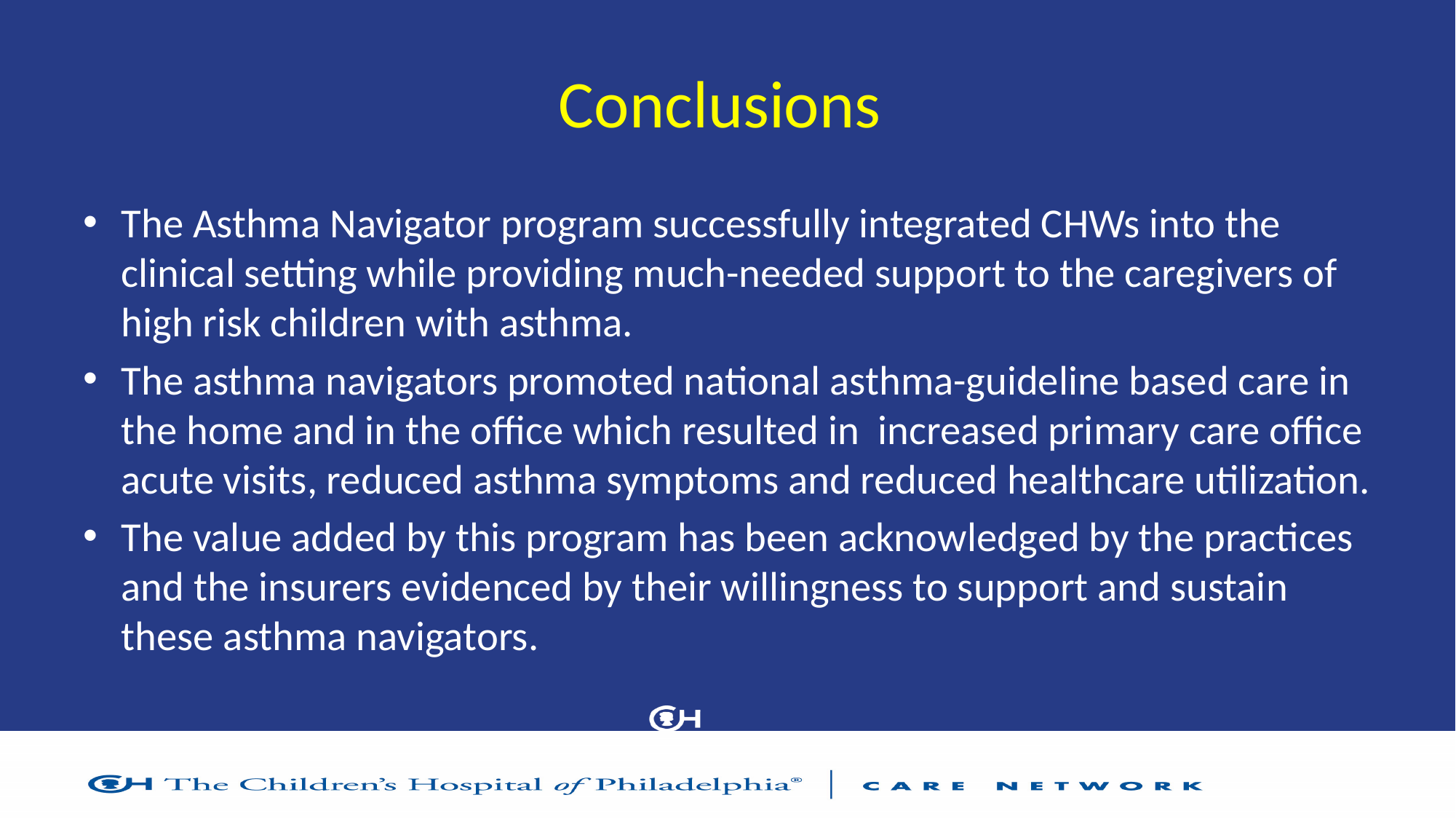

# Conclusions
The Asthma Navigator program successfully integrated CHWs into the clinical setting while providing much-needed support to the caregivers of high risk children with asthma.
The asthma navigators promoted national asthma-guideline based care in the home and in the office which resulted in  increased primary care office acute visits, reduced asthma symptoms and reduced healthcare utilization.
The value added by this program has been acknowledged by the practices and the insurers evidenced by their willingness to support and sustain these asthma navigators.